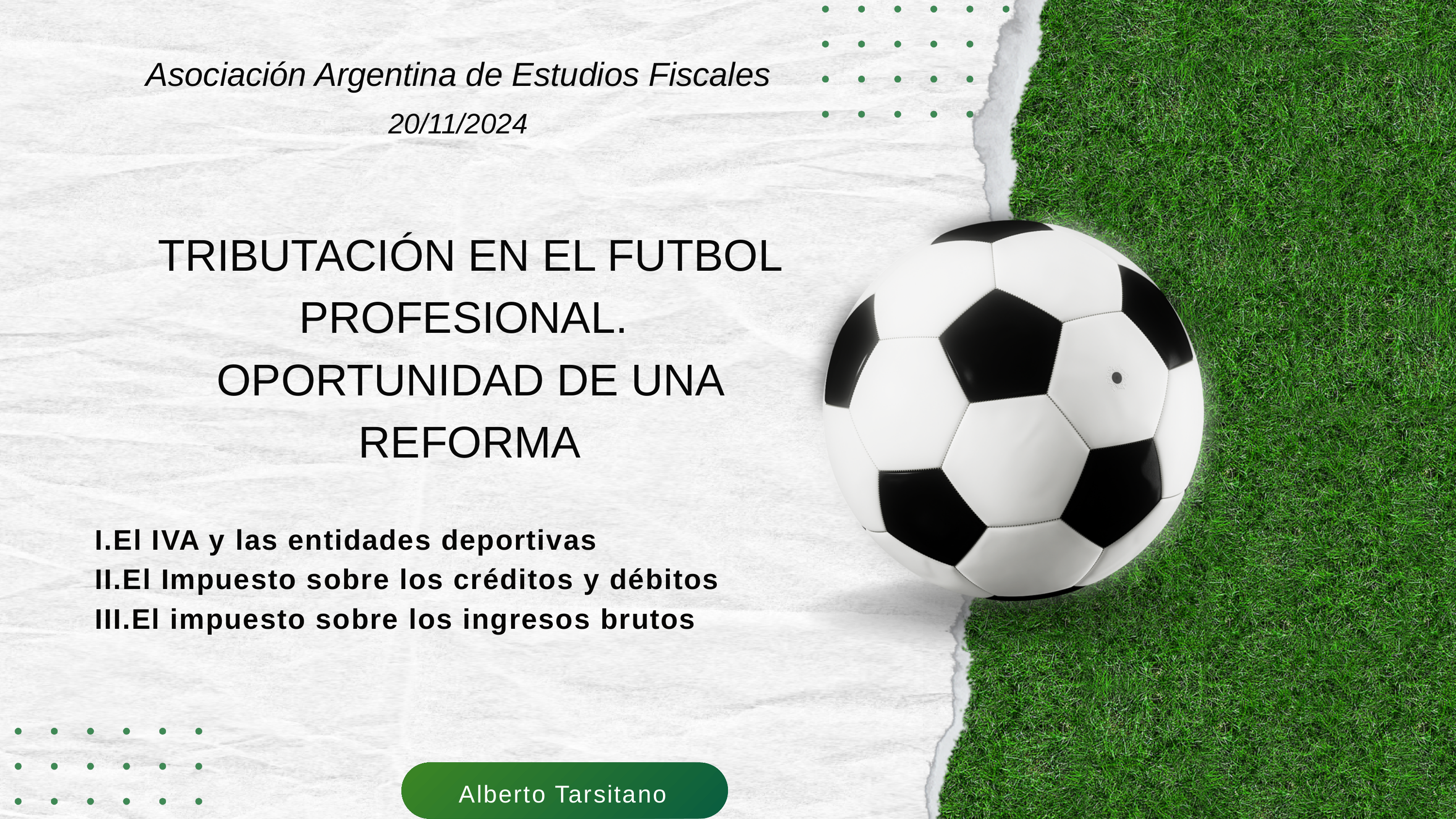

Asociación Argentina de Estudios Fiscales 20/11/2024

TRIBUTACIÓN EN EL FUTBOL PROFESIONAL.  OPORTUNIDAD DE UNA REFORMA
I.El IVA y las entidades deportivas
II.El Impuesto sobre los créditos y débitos
III.El impuesto sobre los ingresos brutos

Alberto Tarsitano